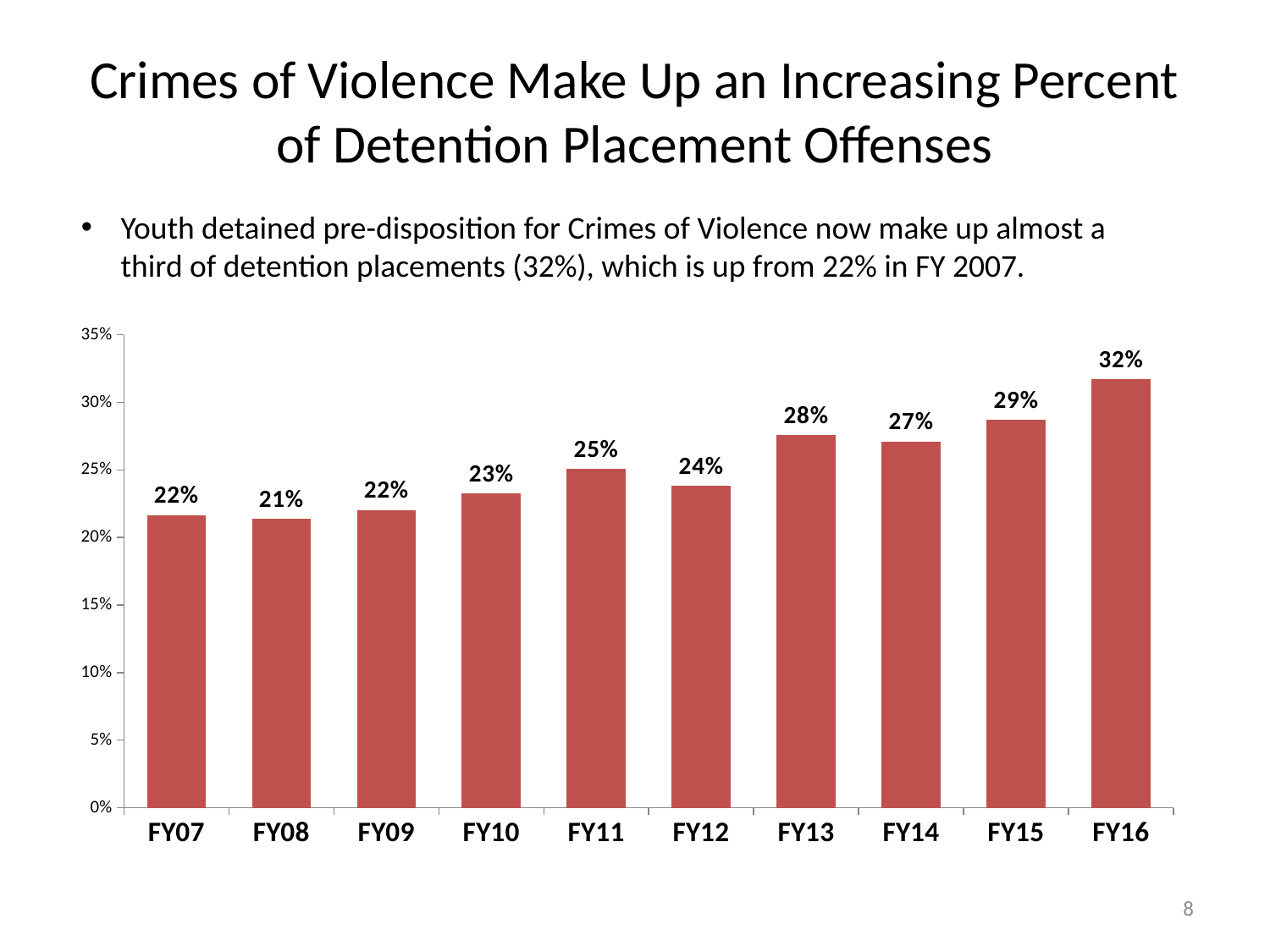

# Crimes of Violence Make Up an Increasing Percent of Detention Placement Offenses
Youth detained pre-disposition for Crimes of Violence now make up almost a third of detention placements (32%), which is up from 22% in FY 2007.

### Chart

| Category | Crime of Violence:  + 46% |
|---|---|
| FY16 | 0.31726044226044225 |
| FY15 | 0.28709938055480744 |
| FY14 | 0.27106227106227104 |
| FY13 | 0.27562153460919336 |
| FY12 | 0.23814262023217247 |
| FY11 | 0.25078577336641855 |
| FY10 | 0.23245484157536275 |
| FY09 | 0.2203463833503129 |
| FY08 | 0.21401312776675316 |
| FY07 | 0.21672036628794303 |
8